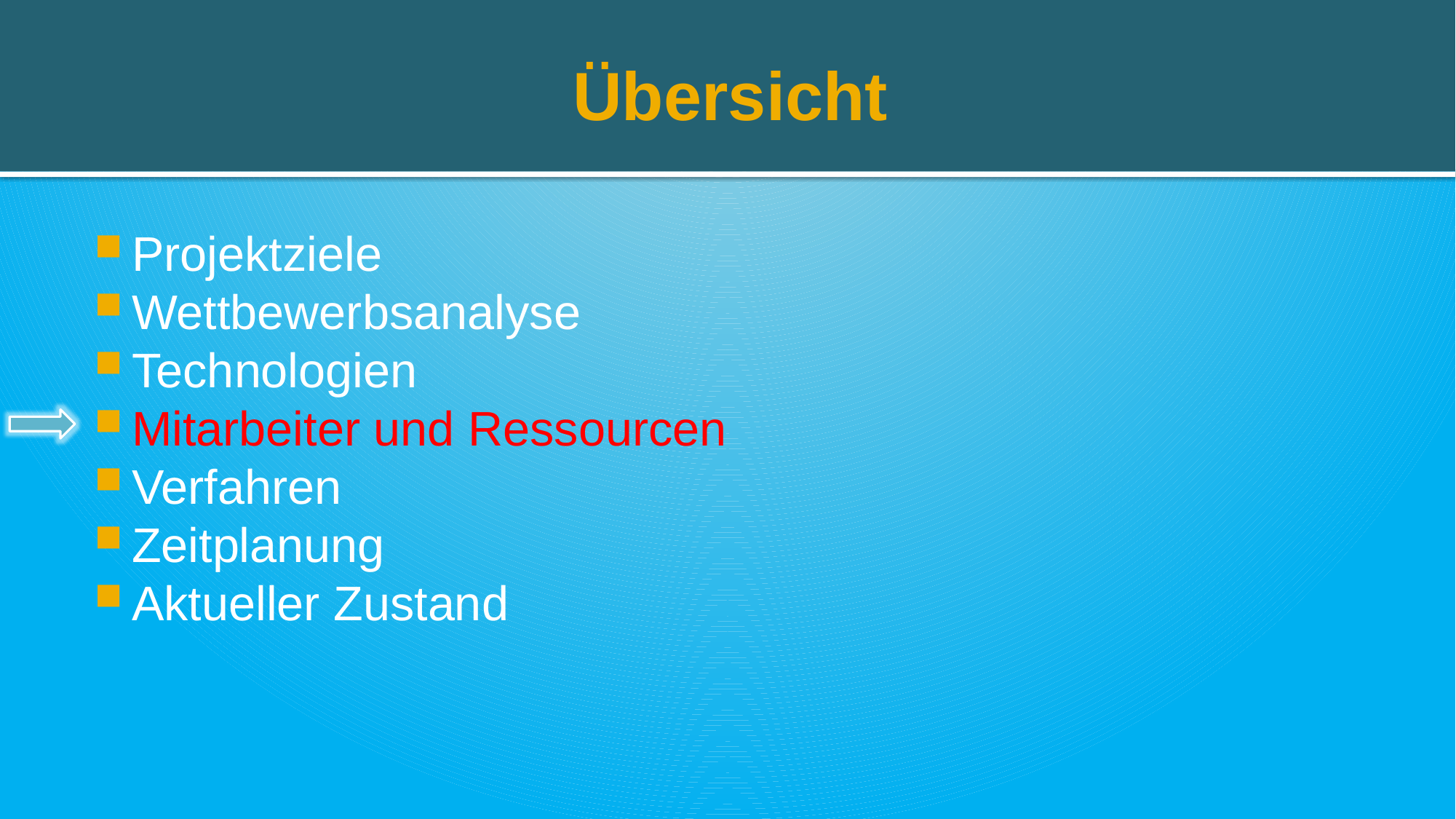

# Übersicht
Projektziele
Wettbewerbsanalyse
Technologien
Mitarbeiter und Ressourcen
Verfahren
Zeitplanung
Aktueller Zustand